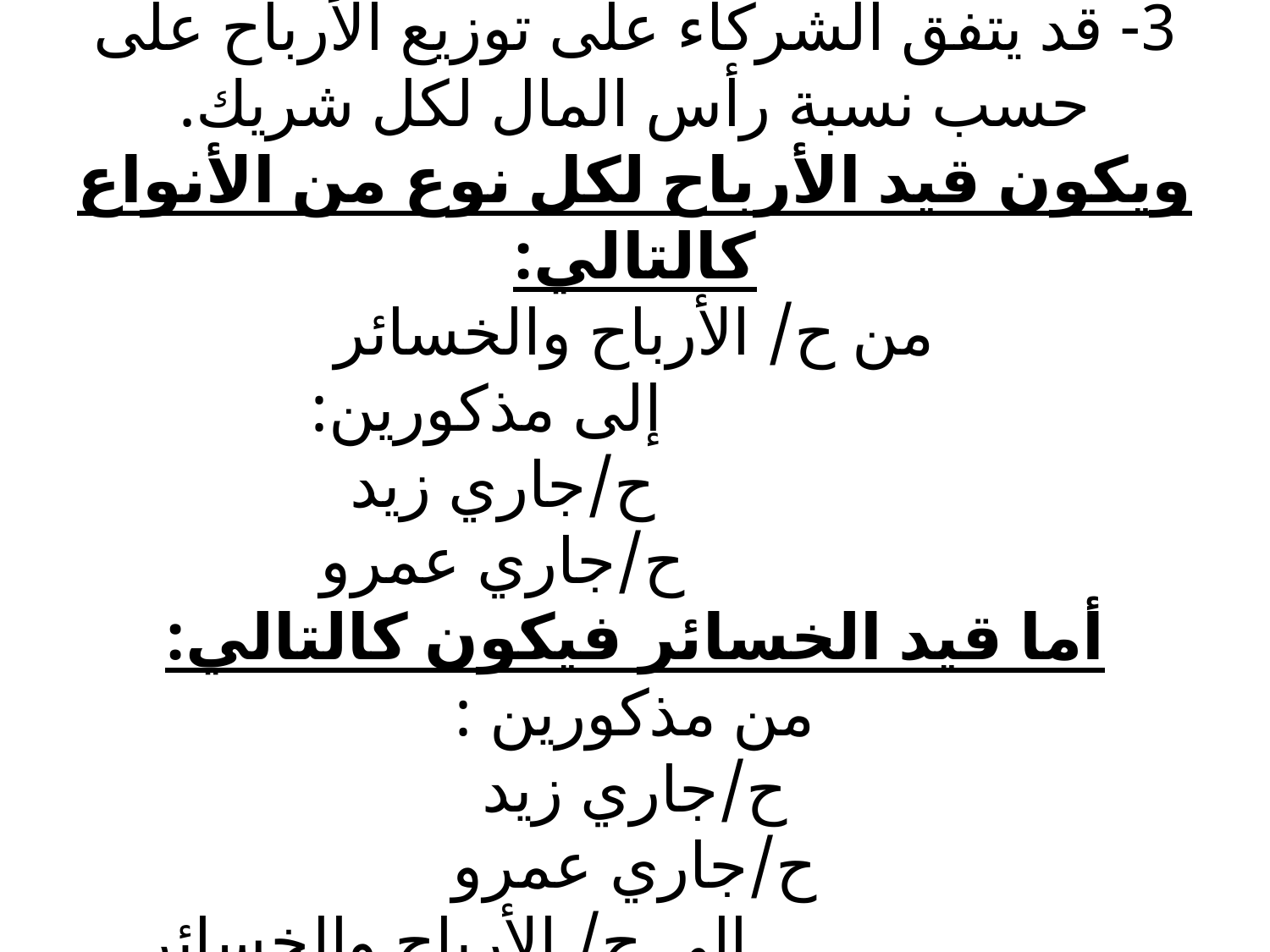

# 3- قد يتفق الشركاء على توزيع الأرباح على حسب نسبة رأس المال لكل شريك. ويكون قيد الأرباح لكل نوع من الأنواع كالتالي: من ح/ الأرباح والخسائر إلى مذكورين: ح/جاري زيد ح/جاري عمرو أما قيد الخسائر فيكون كالتالي: من مذكورين : ح/جاري زيد ح/جاري عمرو إلى ح/ الأرباح والخسائر